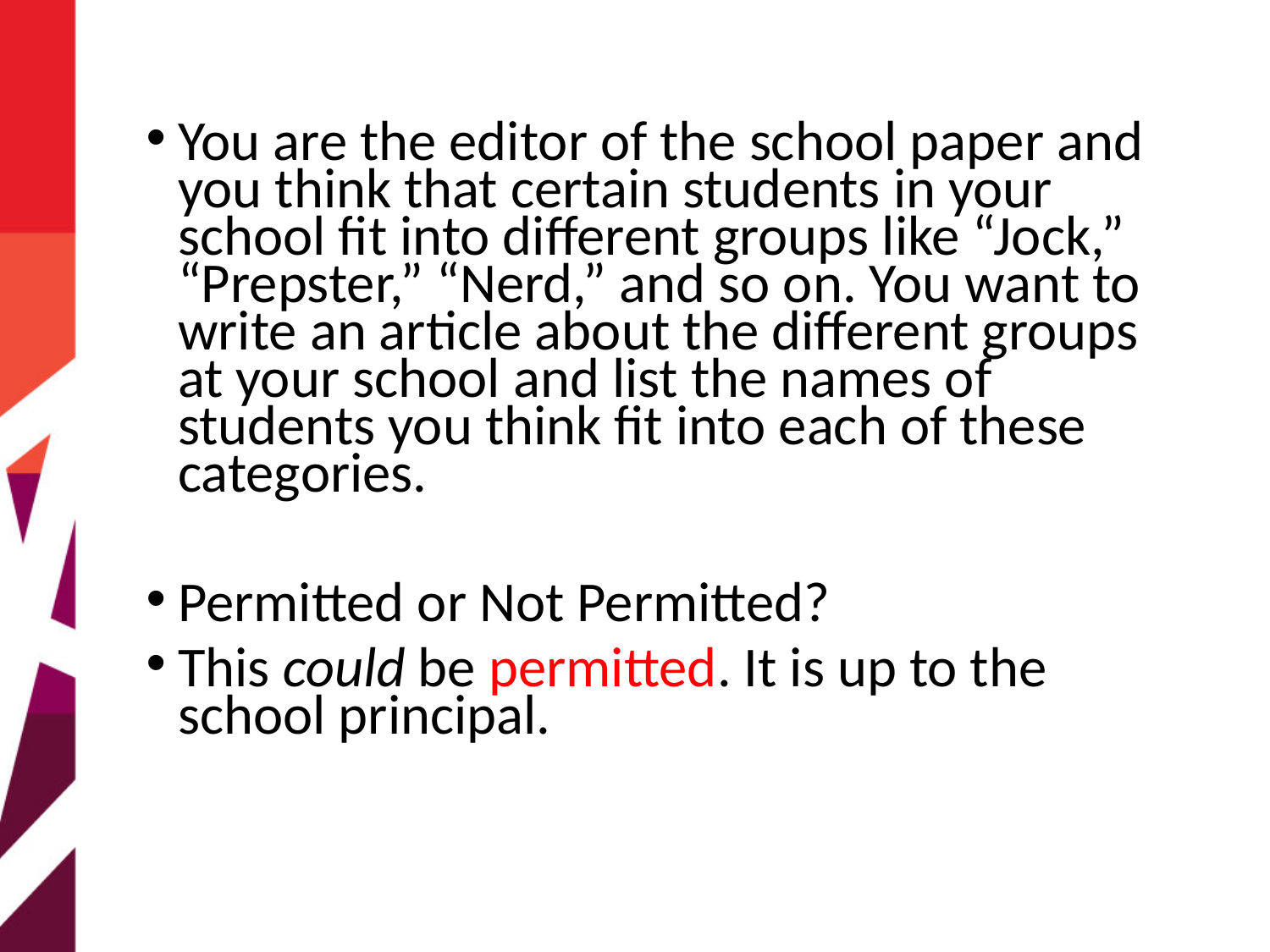

You are the editor of the school paper and you think that certain students in your school fit into different groups like “Jock,” “Prepster,” “Nerd,” and so on. You want to write an article about the different groups at your school and list the names of students you think fit into each of these categories.

Permitted or Not Permitted?
This could be permitted. It is up to the school principal.